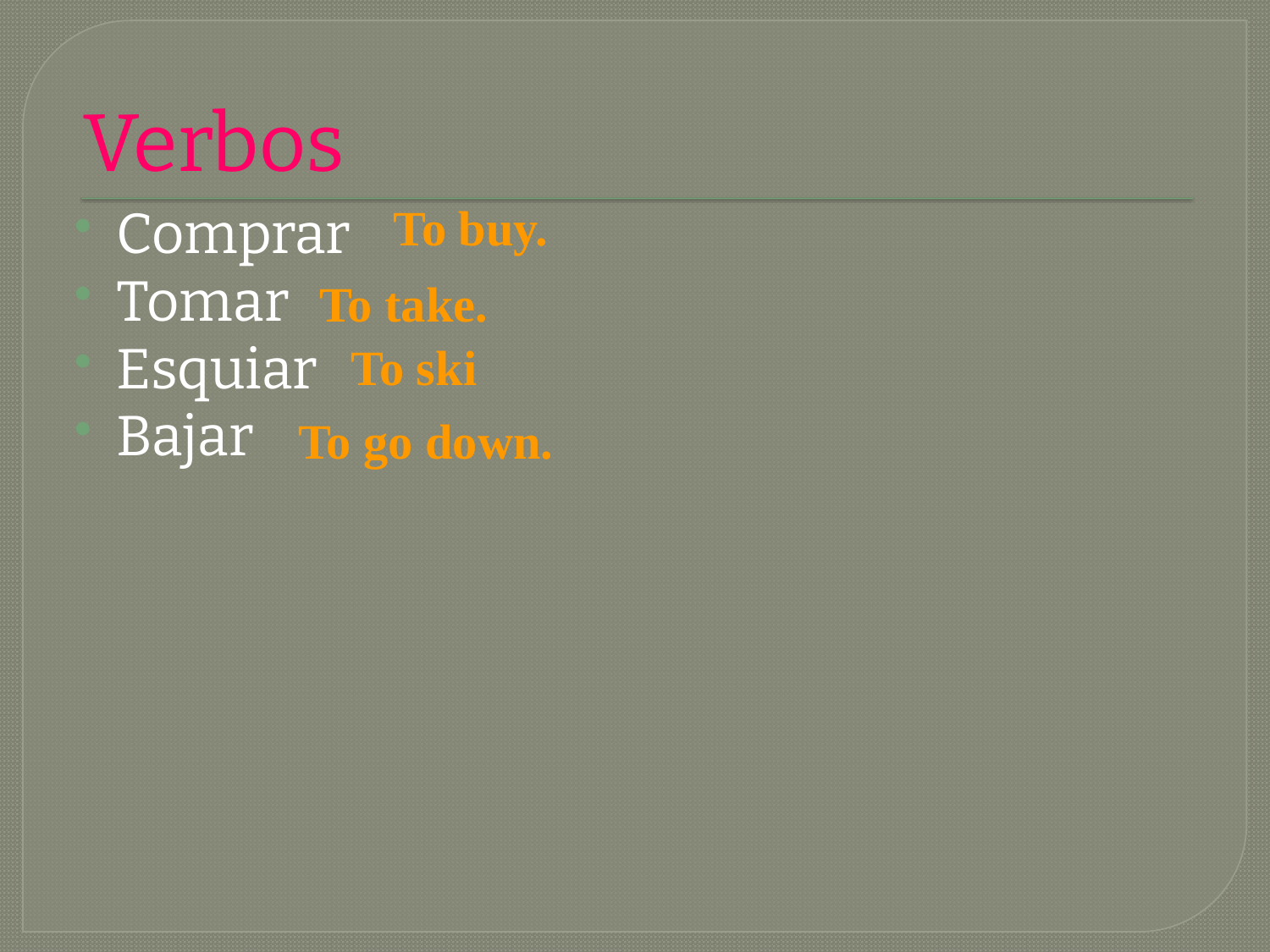

# Verbos
Comprar
Tomar
Esquiar
Bajar
To buy.
To take.
To ski
To go down.